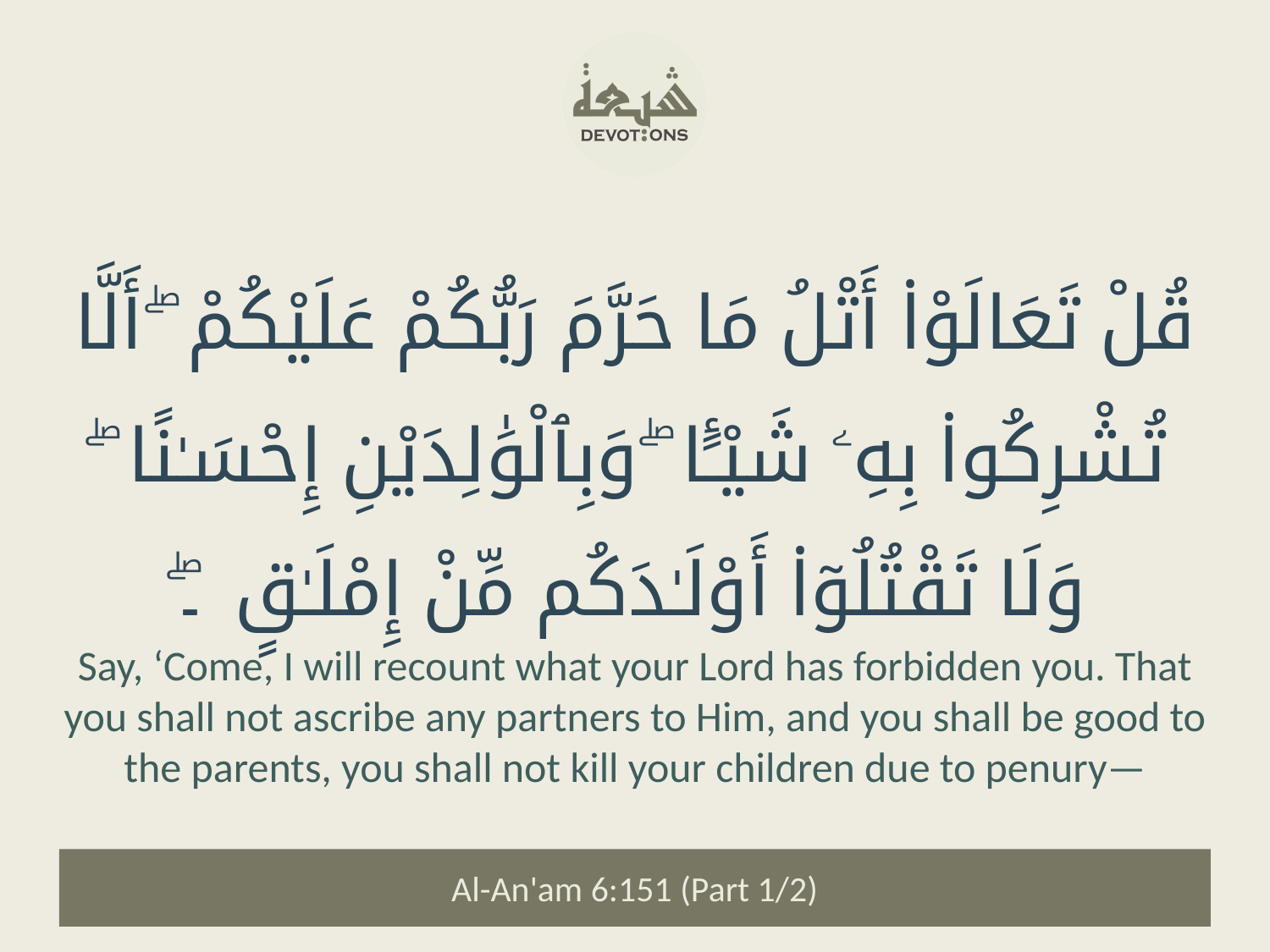

قُلْ تَعَالَوْا۟ أَتْلُ مَا حَرَّمَ رَبُّكُمْ عَلَيْكُمْ ۖ أَلَّا تُشْرِكُوا۟ بِهِۦ شَيْـًٔا ۖ وَبِٱلْوَٰلِدَيْنِ إِحْسَـٰنًا ۖ وَلَا تَقْتُلُوٓا۟ أَوْلَـٰدَكُم مِّنْ إِمْلَـٰقٍ  ۔ۖ
Say, ‘Come, I will recount what your Lord has forbidden you. That you shall not ascribe any partners to Him, and you shall be good to the parents, you shall not kill your children due to penury—
Al-An'am 6:151 (Part 1/2)